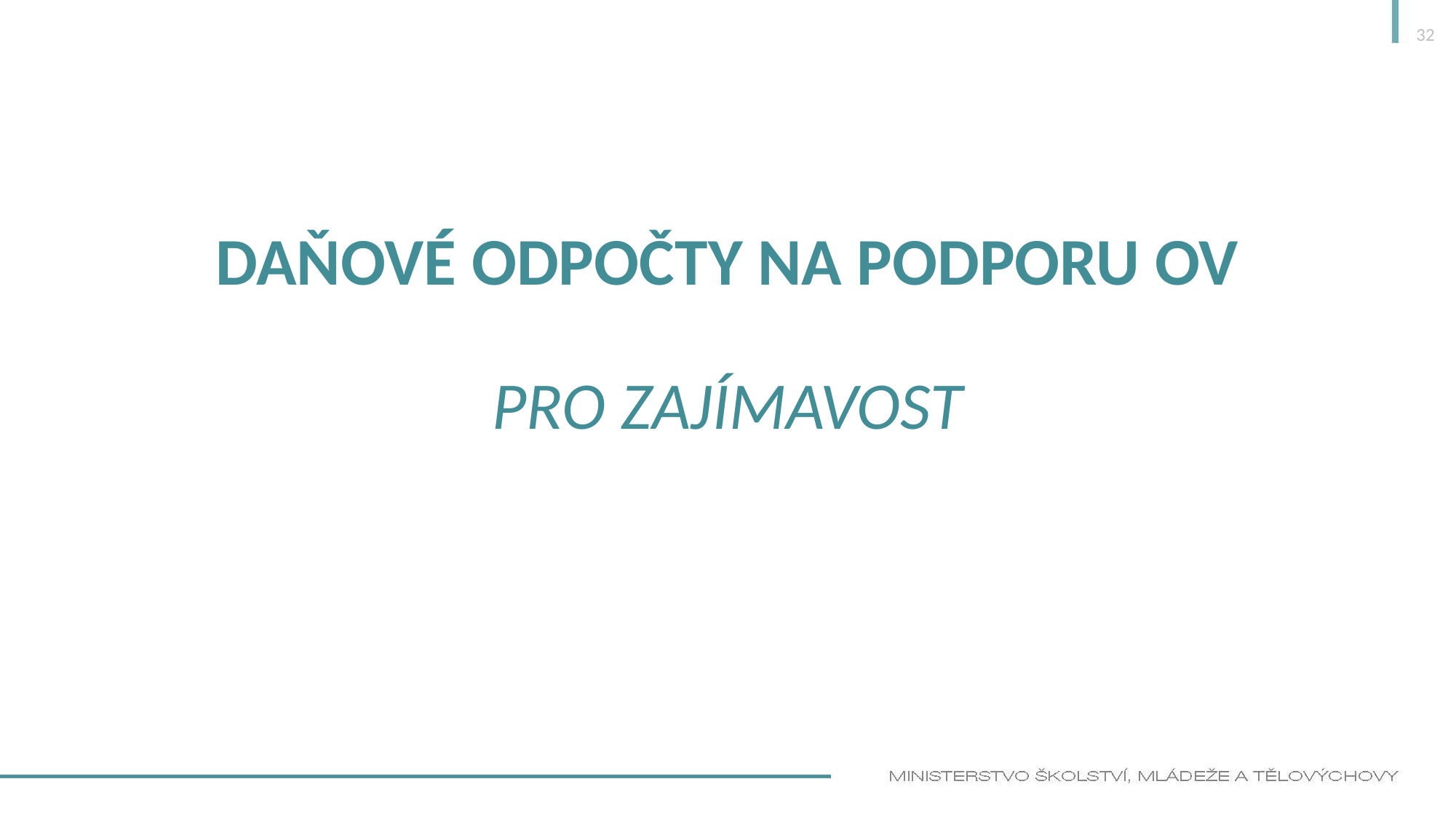

32
# Daňové odpočty na podporu OV pro zajímavost